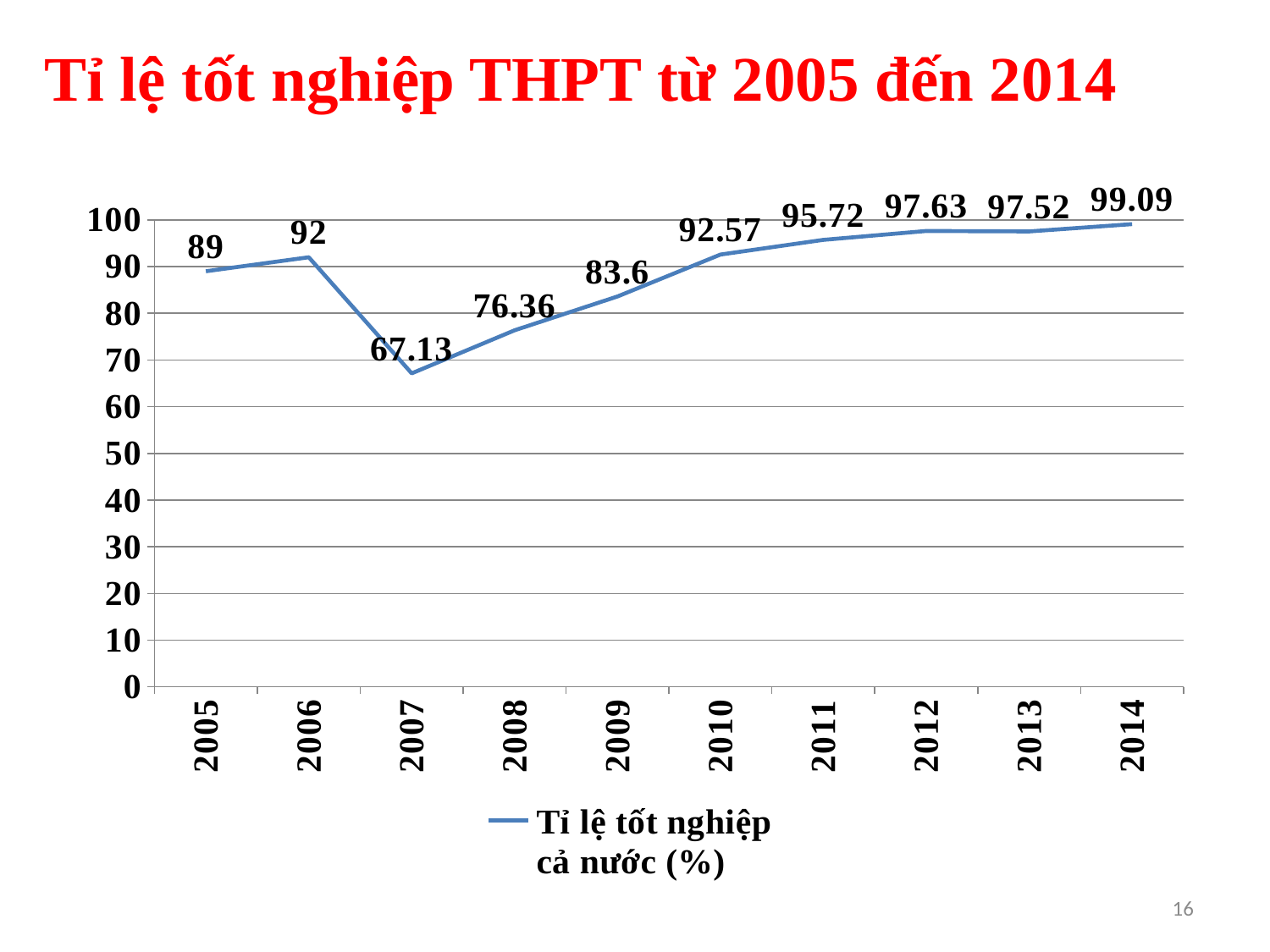

Tỉ lệ tốt nghiệp THPT từ 2005 đến 2014

### Chart

| Category | Tỉ lệ tốt nghiệp
cả nước (%) |
|---|---|
| 2005 | 89.0 |
| 2006 | 92.0 |
| 2007 | 67.13 |
| 2008 | 76.36 |
| 2009 | 83.6 |
| 2010 | 92.57 |
| 2011 | 95.72 |
| 2012 | 97.63 |
| 2013 | 97.52 |
| 2014 | 99.09 |
16